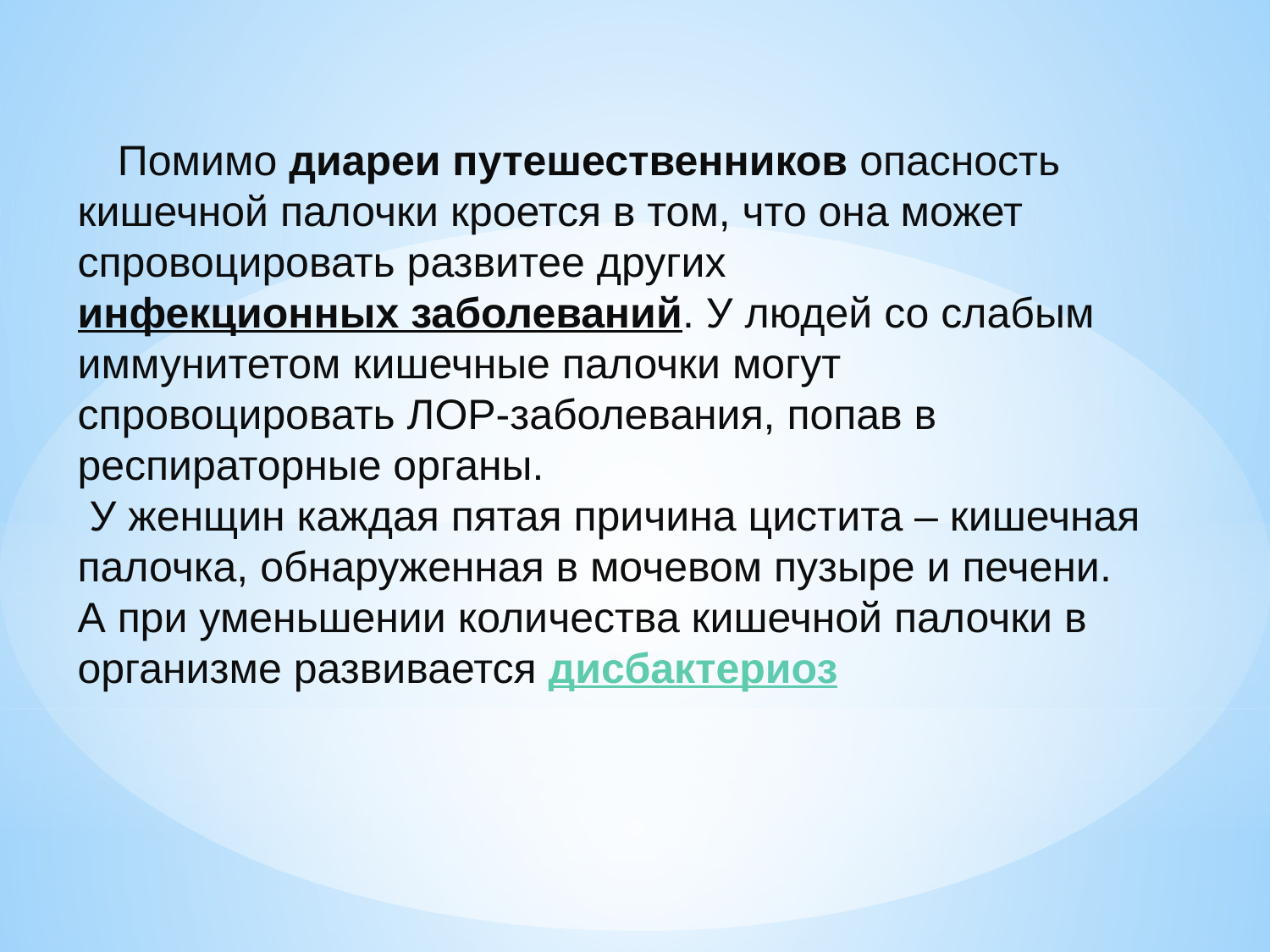

# Помимо диареи путешественников опасность кишечной палочки кроется в том, что она может спровоцировать развитее других инфекционных заболеваний. У людей со слабым иммунитетом кишечные палочки могут спровоцировать ЛОР-заболевания, попав в респираторные органы. У женщин каждая пятая причина цистита – кишечная палочка, обнаруженная в мочевом пузыре и печени. А при уменьшении количества кишечной палочки в организме развивается дисбактериоз